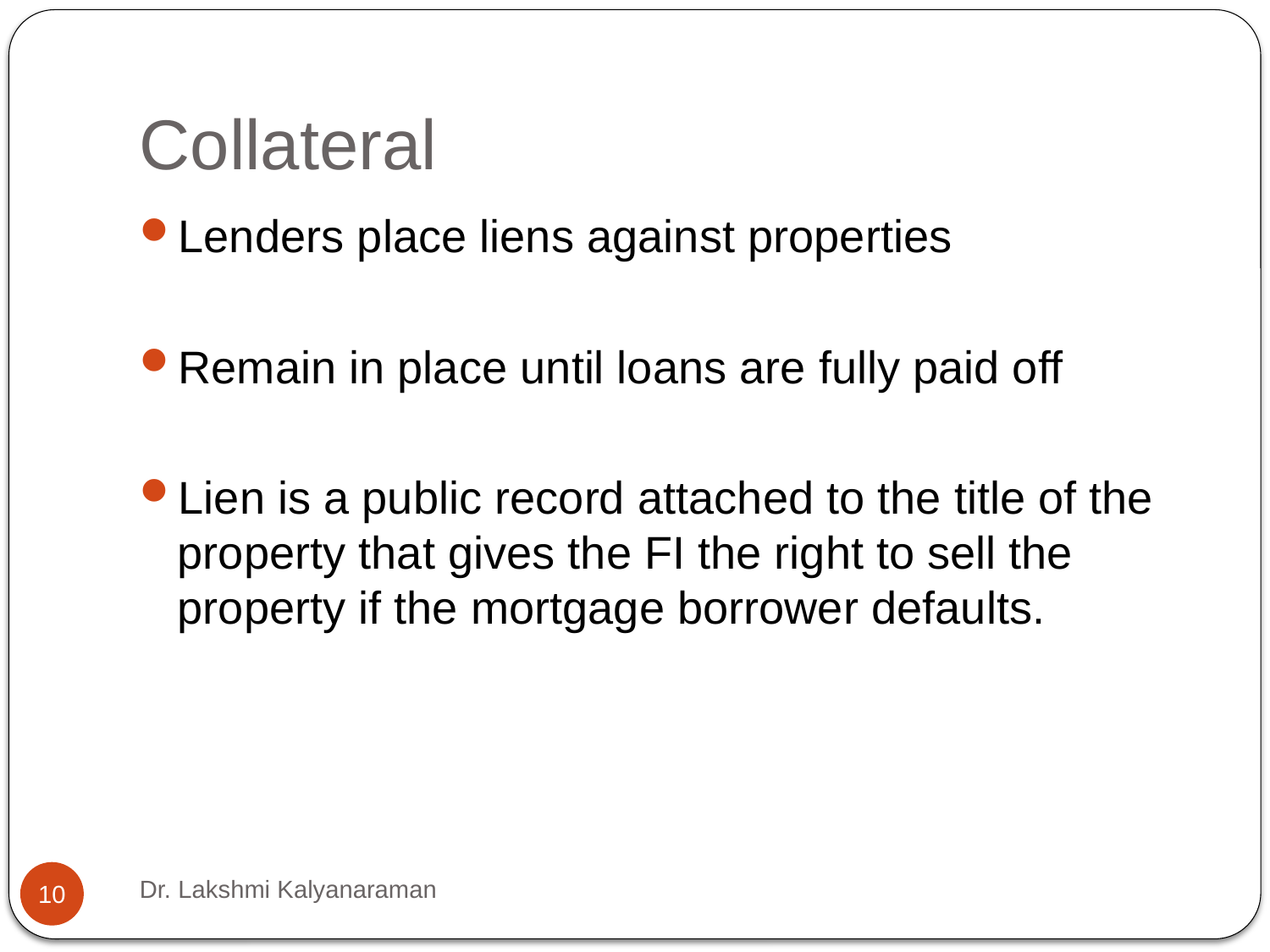

# Collateral
Lenders place liens against properties

Remain in place until loans are fully paid off

Lien is a public record attached to the title of the property that gives the FI the right to sell the property if the mortgage borrower defaults.

Dr. Lakshmi Kalyanaraman
10